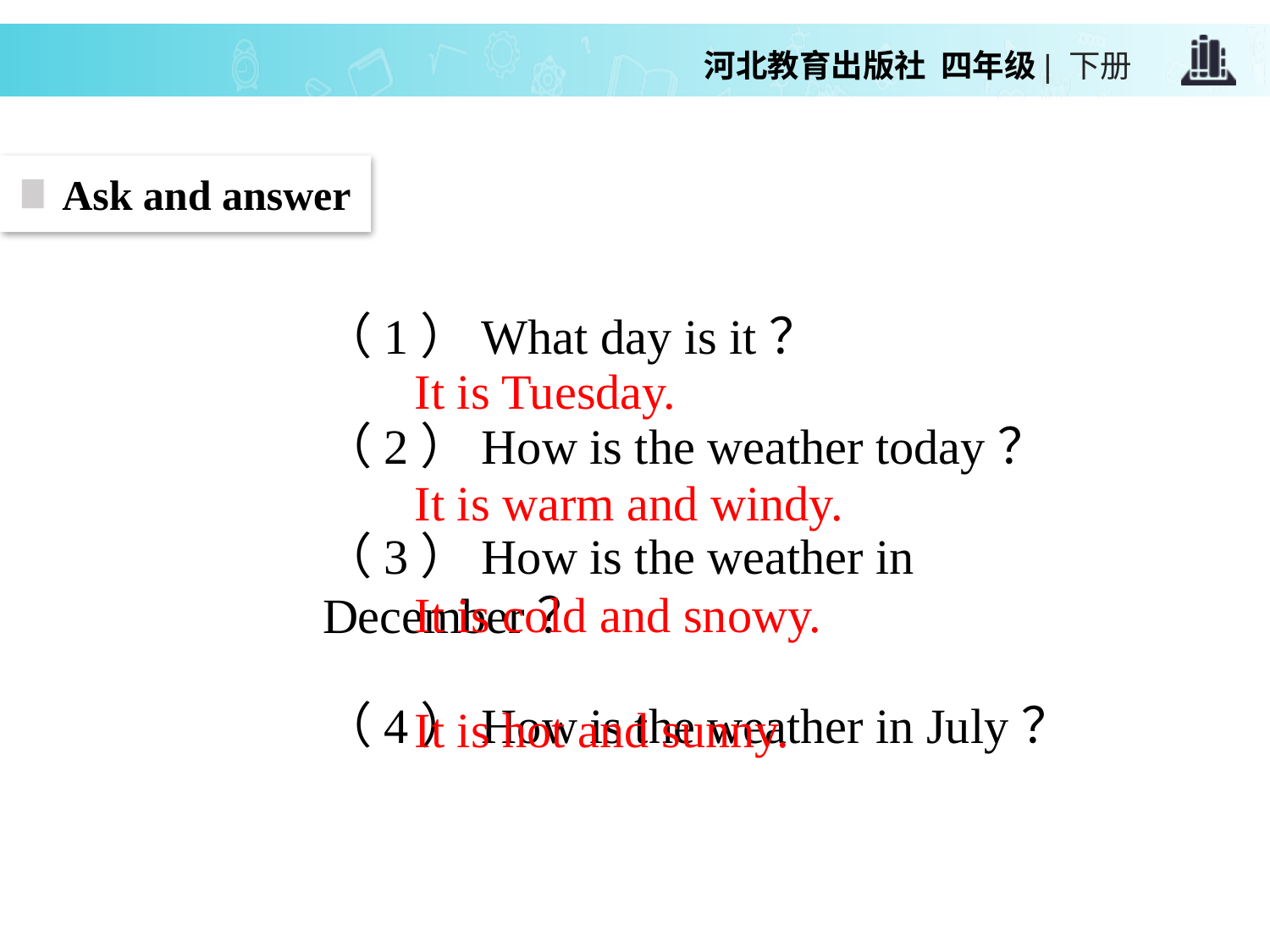

Ask and answer

（1）What day is it？

（2）How is the weather today？

（3）How is the weather in December？

（4）How is the weather in July？
It is Tuesday.
It is warm and windy.
It is cold and snowy.
It is hot and sunny.